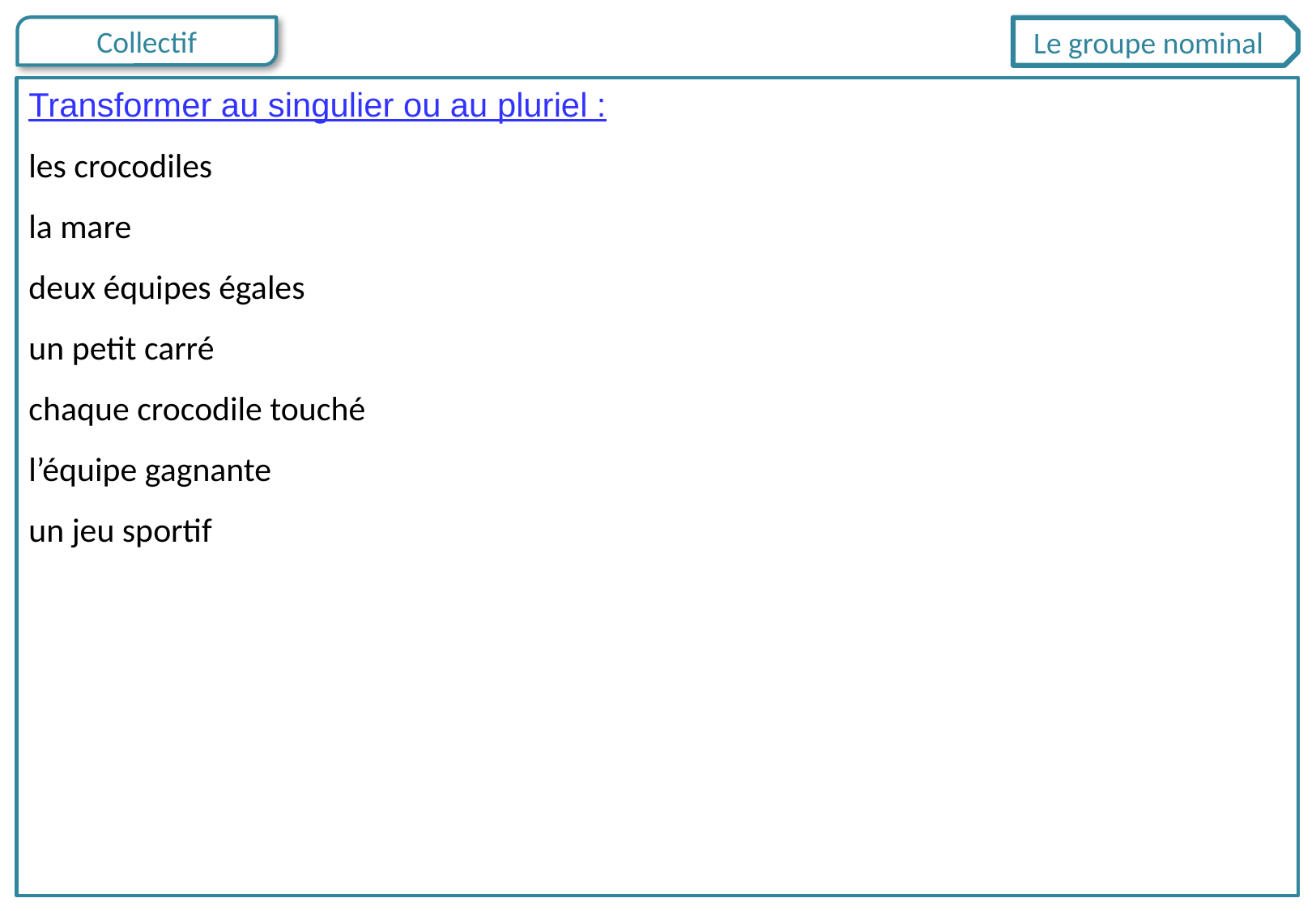

Le groupe nominal
Transformer au singulier ou au pluriel :
les crocodiles
la mare
deux équipes égales
un petit carré
chaque crocodile touché
l’équipe gagnante
un jeu sportif